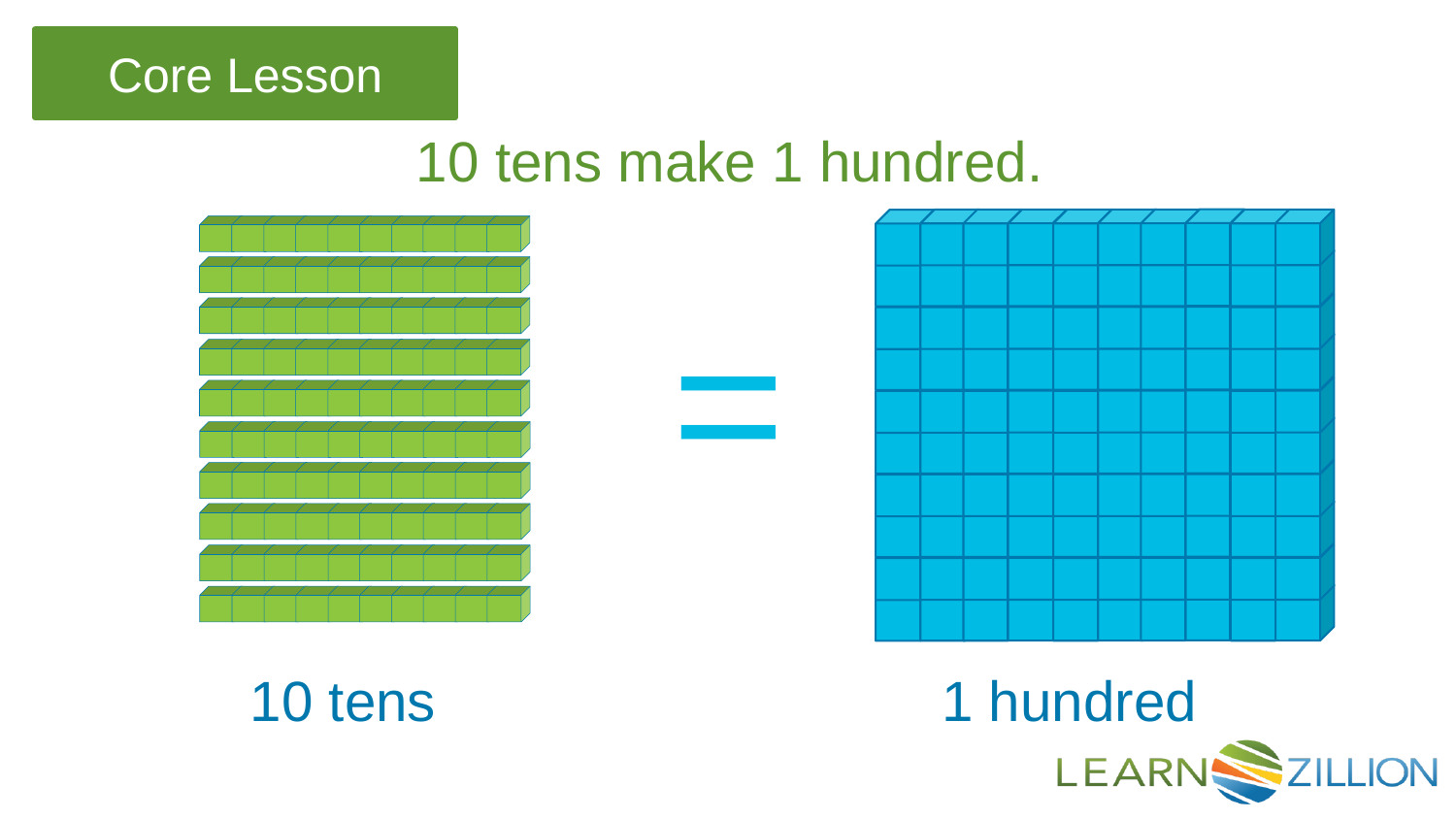

10 tens make 1 hundred.

=

10 tens
1 hundred